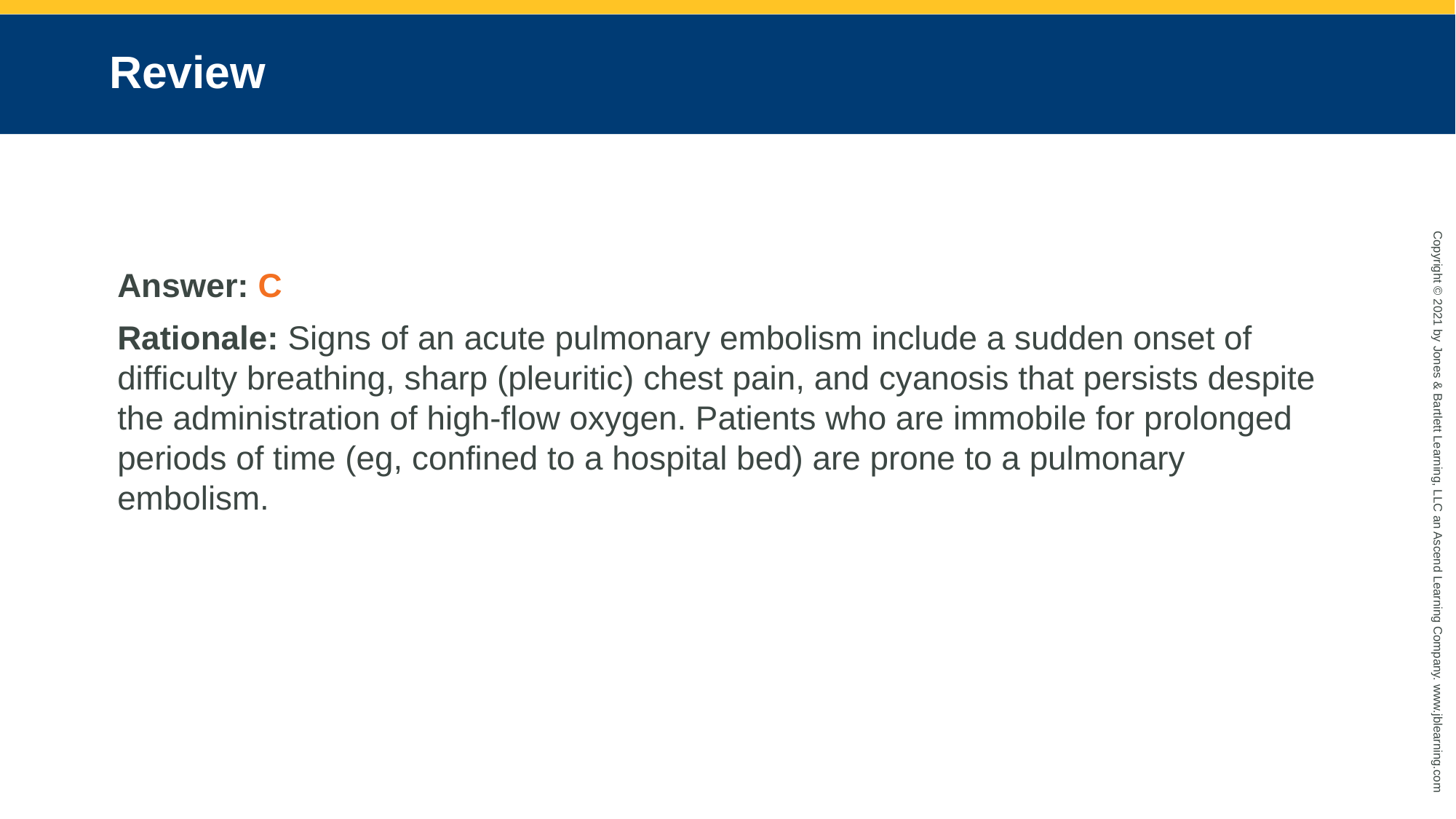

# Review
Answer: C
Rationale: Signs of an acute pulmonary embolism include a sudden onset of difficulty breathing, sharp (pleuritic) chest pain, and cyanosis that persists despite the administration of high-flow oxygen. Patients who are immobile for prolonged periods of time (eg, confined to a hospital bed) are prone to a pulmonary embolism.